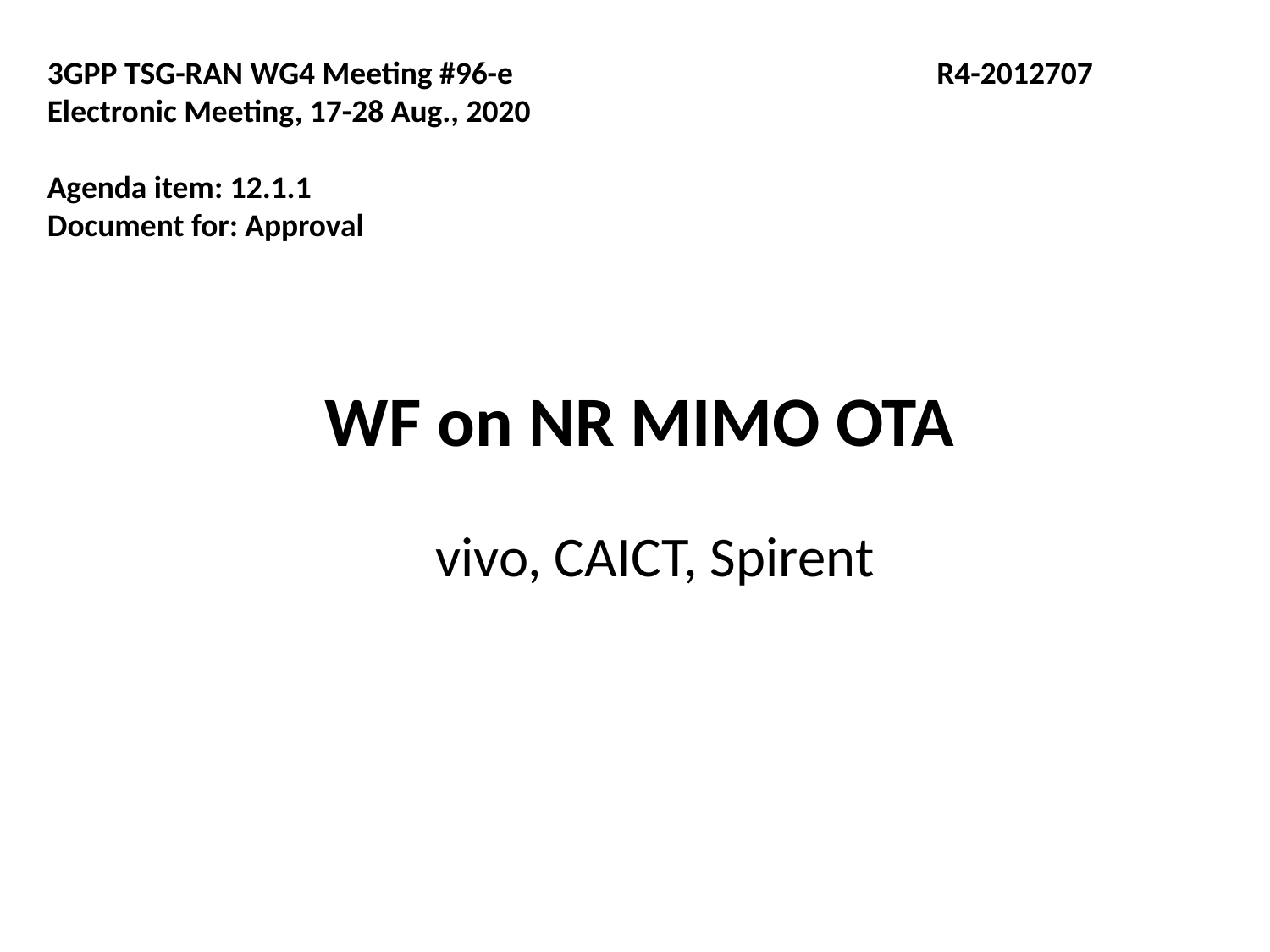

3GPP TSG-RAN WG4 Meeting #96-e	                                                     R4-2012707
Electronic Meeting, 17-28 Aug., 2020

Agenda item: 12.1.1
Document for: Approval

# WF on NR MIMO OTA
vivo, CAICT, Spirent